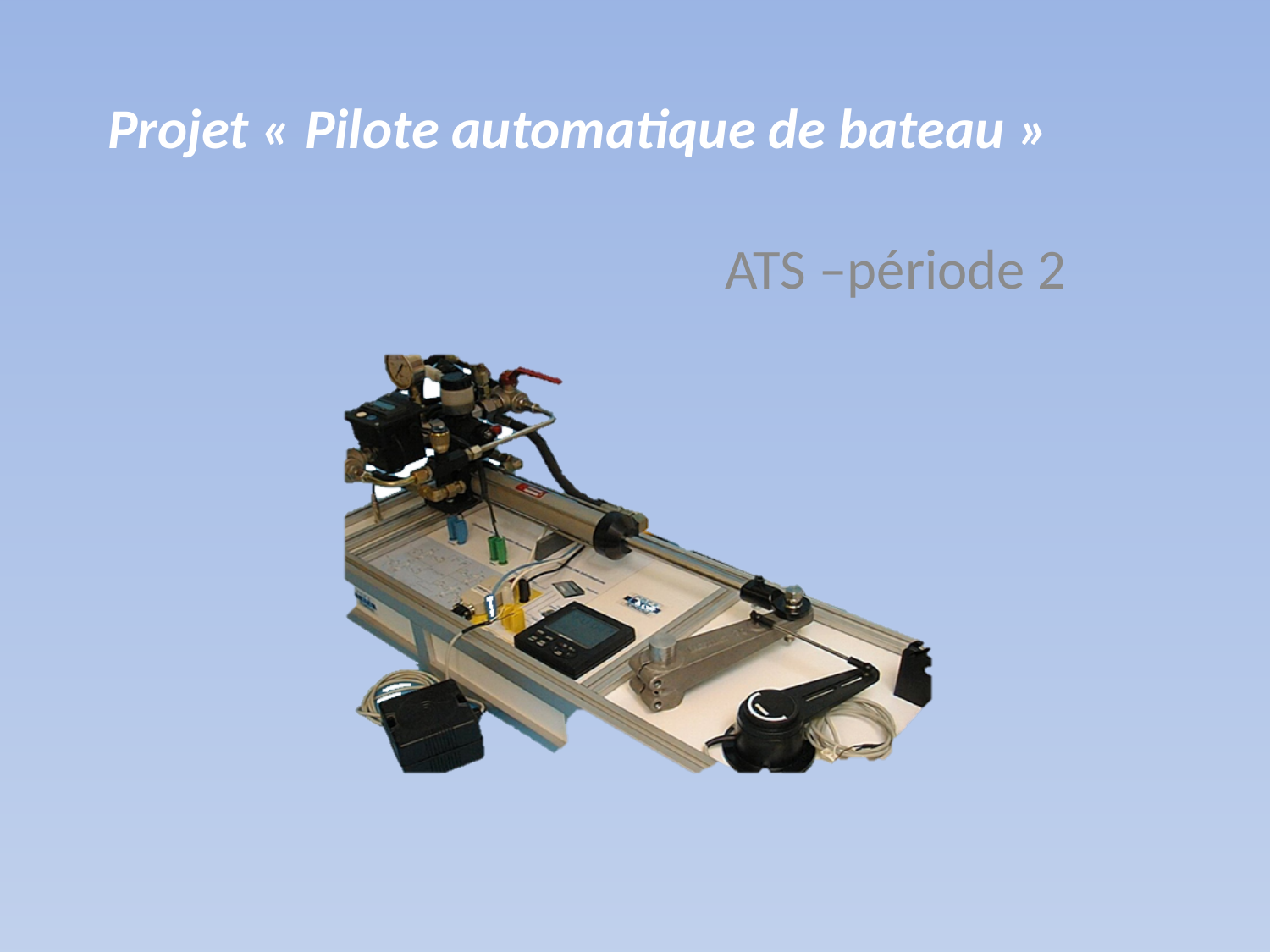

# Projet « Pilote automatique de bateau »
ATS –période 2